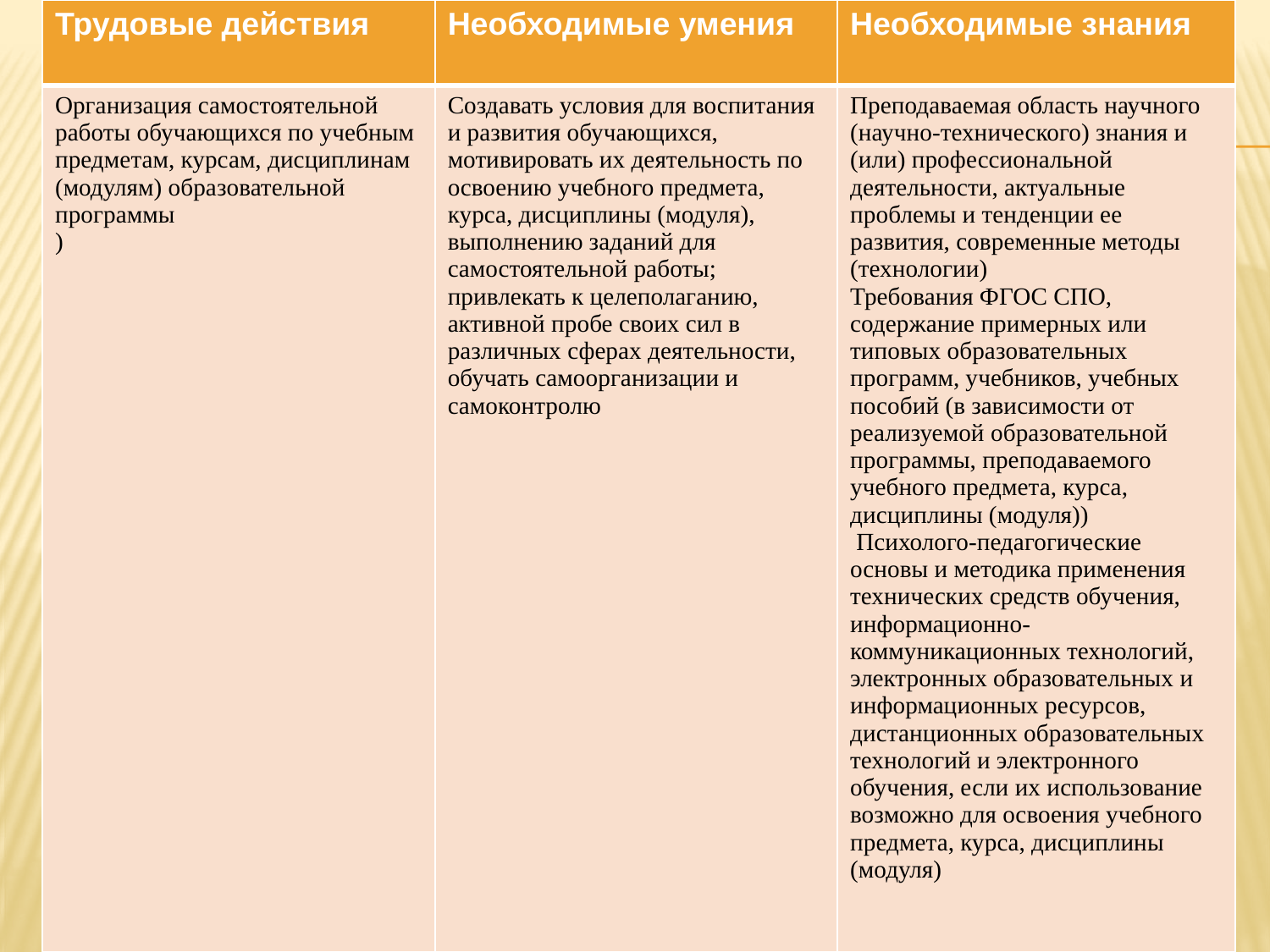

| Трудовые действия | Необходимые умения | Необходимые знания |
| --- | --- | --- |
| Организация самостоятельной работы обучающихся по учебным предметам, курсам, дисциплинам (модулям) образовательной программы ) | Создавать условия для воспитания и развития обучающихся, мотивировать их деятельность по освоению учебного предмета, курса, дисциплины (модуля), выполнению заданий для самостоятельной работы; привлекать к целеполаганию, активной пробе своих сил в различных сферах деятельности, обучать самоорганизации и самоконтролю | Преподаваемая область научного (научно-технического) знания и (или) профессиональной деятельности, актуальные проблемы и тенденции ее развития, современные методы (технологии) Требования ФГОС СПО, содержание примерных или типовых образовательных программ, учебников, учебных пособий (в зависимости от реализуемой образовательной программы, преподаваемого учебного предмета, курса, дисциплины (модуля))  Психолого-педагогические основы и методика применения технических средств обучения, информационно-коммуникационных технологий, электронных образовательных и информационных ресурсов, дистанционных образовательных технологий и электронного обучения, если их использование возможно для освоения учебного предмета, курса, дисциплины (модуля) |
#